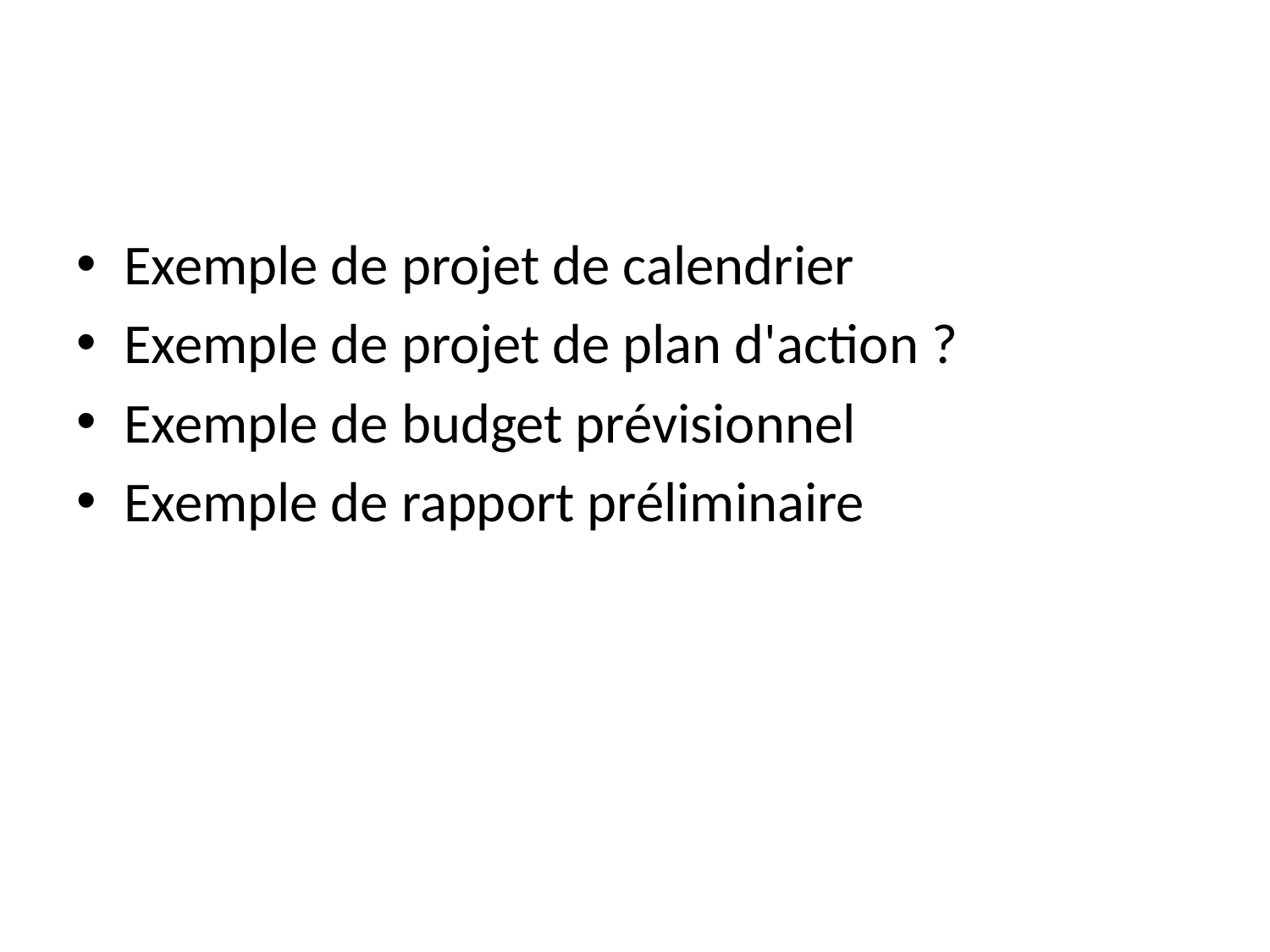

#
Exemple de projet de calendrier
Exemple de projet de plan d'action ?
Exemple de budget prévisionnel
Exemple de rapport préliminaire